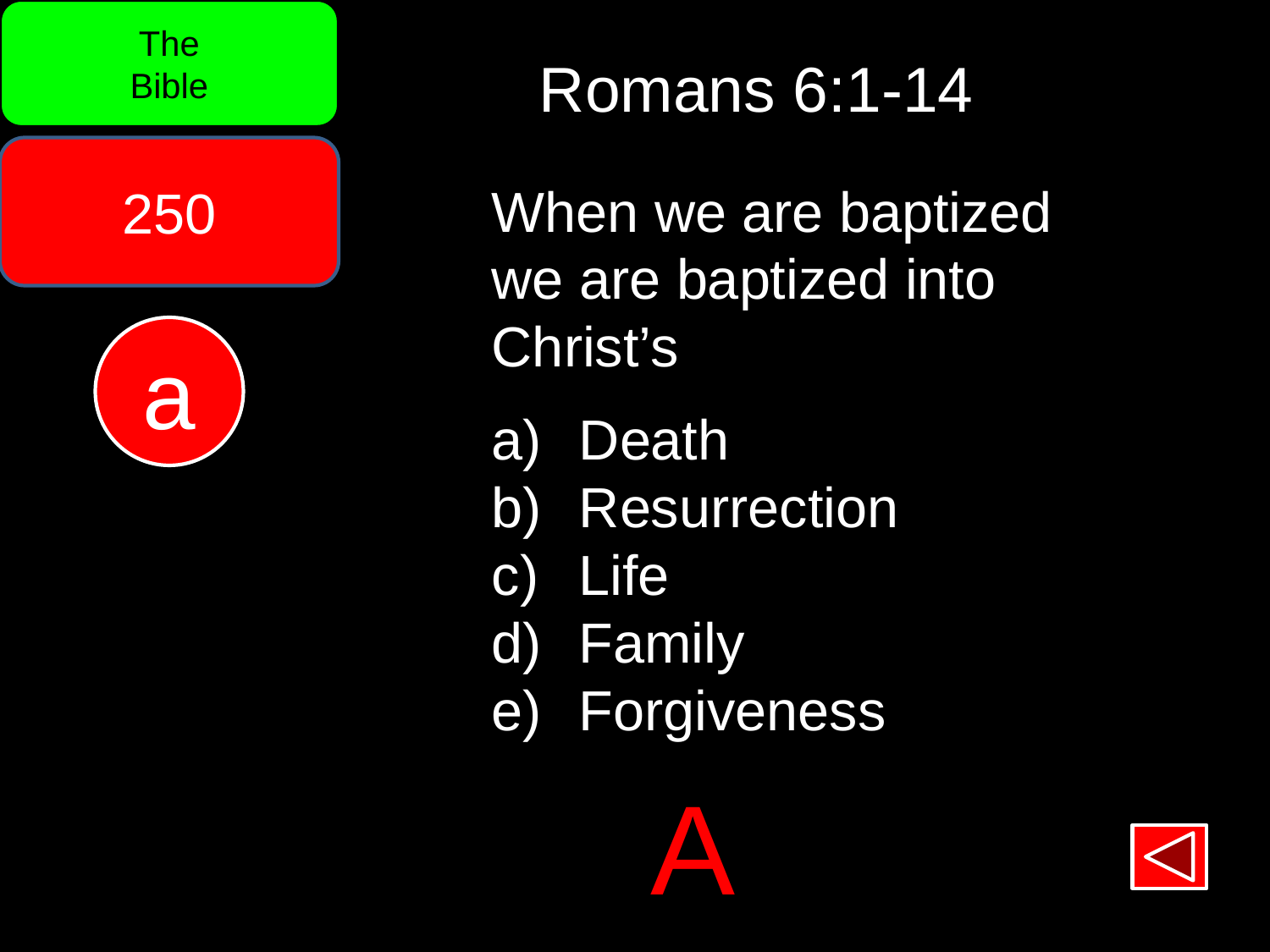

The
Bible
Romans 6:1-14
250
When we are baptized
we are baptized into
Christ’s

 Death
 Resurrection
 Life
 Family
 Forgiveness

a
A